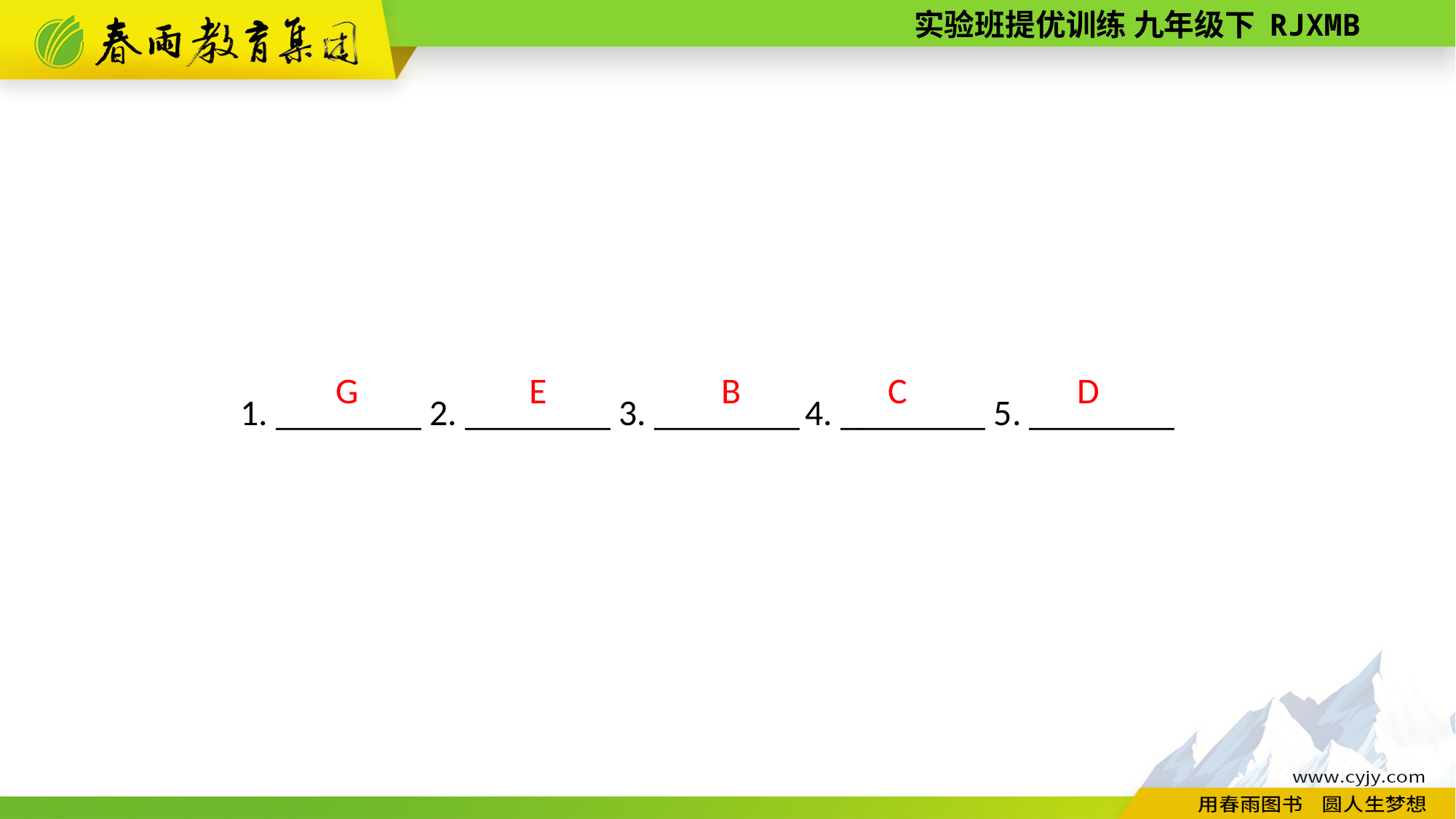

1. ________ 2. ________ 3. ________ 4. ________ 5. ________
D
B
C
E
G